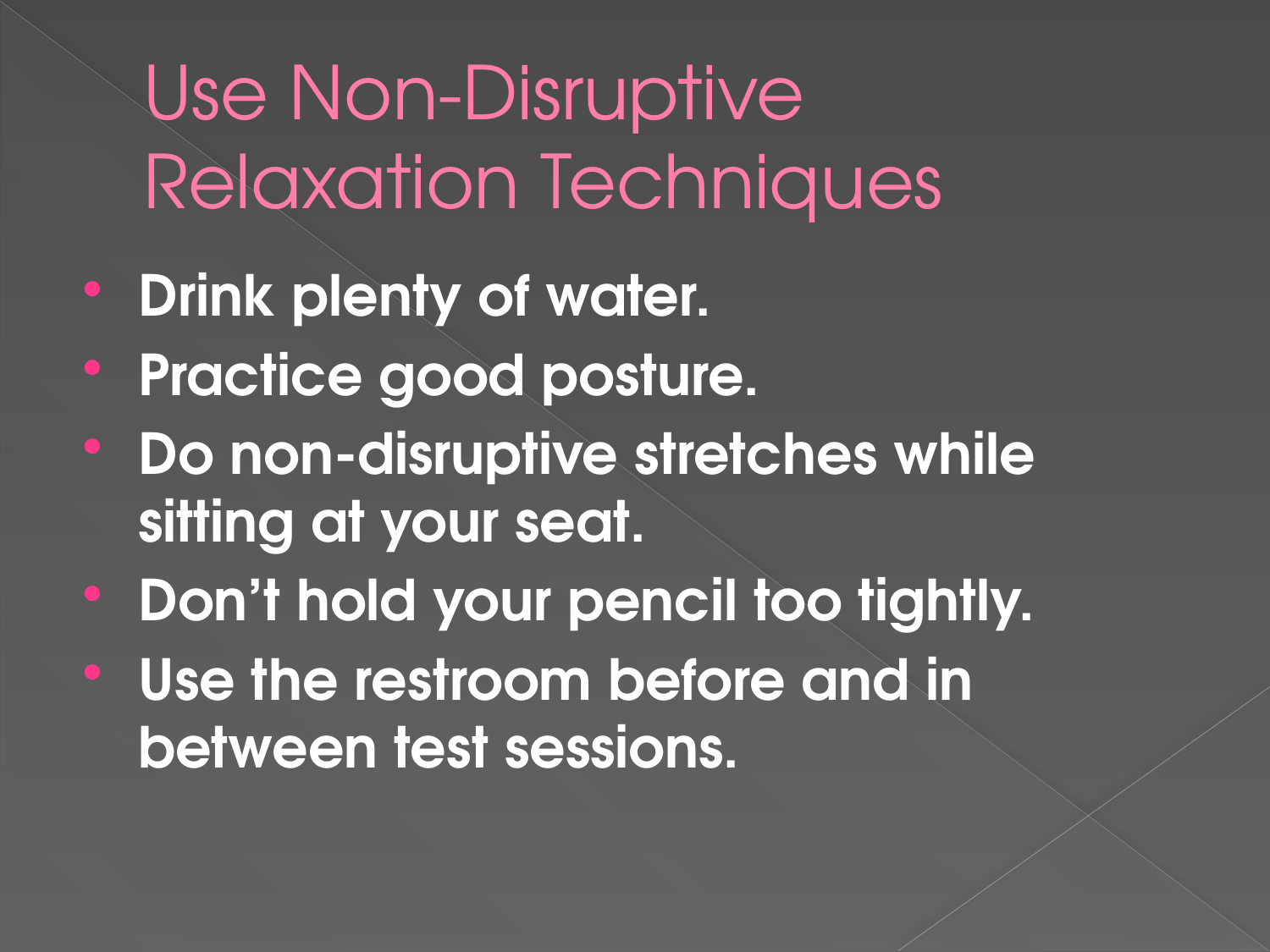

# Use Non-Disruptive Relaxation Techniques
Drink plenty of water.
Practice good posture.
Do non-disruptive stretches while sitting at your seat.
Don’t hold your pencil too tightly.
Use the restroom before and in between test sessions.